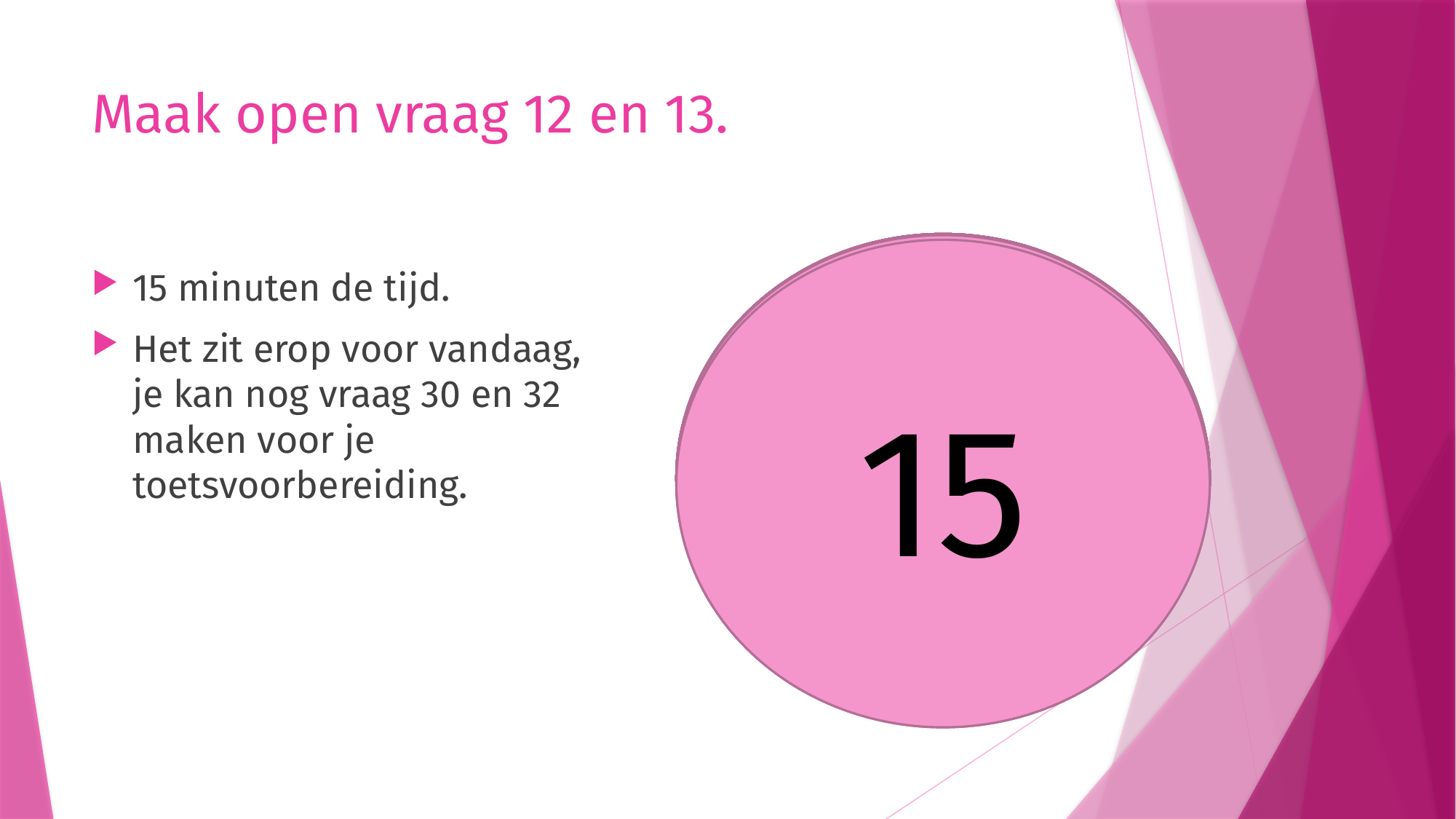

# Maak open vraag 12 en 13.
10
9
8
5
6
7
4
3
1
2
14
13
11
15
12
15 minuten de tijd.
Het zit erop voor vandaag, je kan nog vraag 30 en 32 maken voor je toetsvoorbereiding.